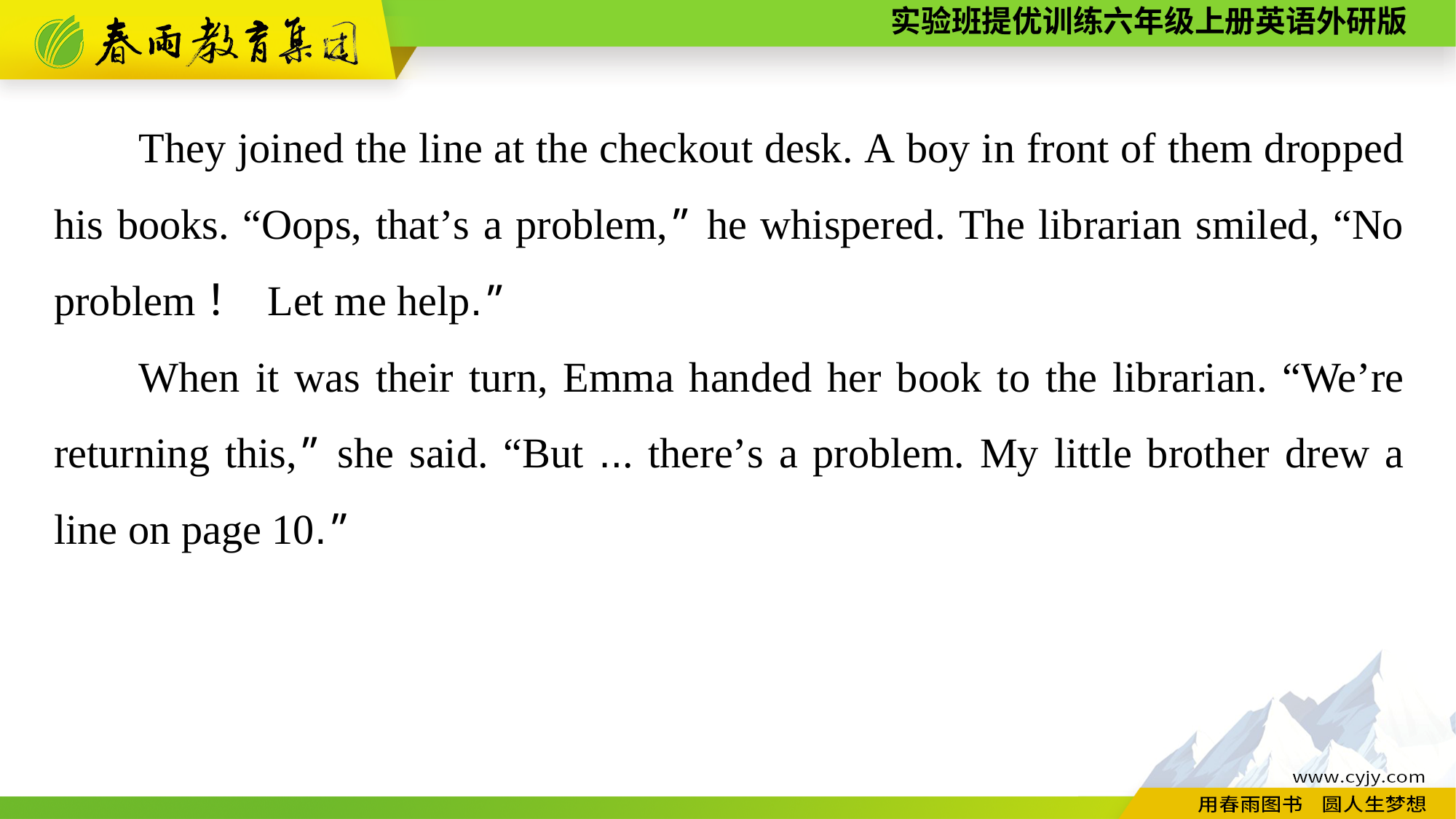

They joined the line at the checkout desk. A boy in front of them dropped his books. “Oops, that’s a problem,” he whispered. The librarian smiled, “No problem！ Let me help.”
When it was their turn, Emma handed her book to the librarian. “We’re returning this,” she said. “But ... there’s a problem. My little brother drew a line on page 10.”